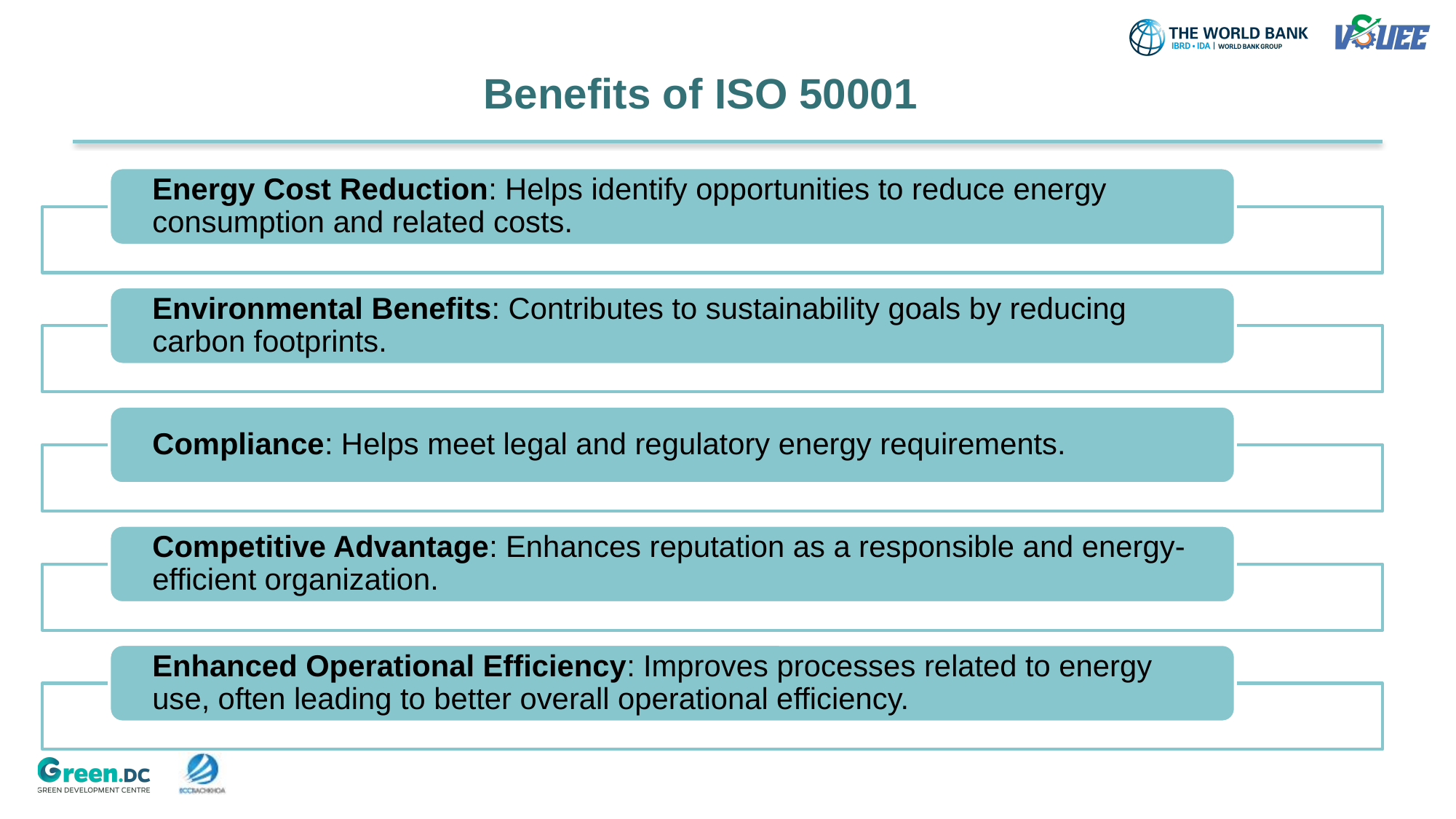

# Benefits of ISO 50001
Energy Cost Reduction: Helps identify opportunities to reduce energy consumption and related costs.
Environmental Benefits: Contributes to sustainability goals by reducing carbon footprints.
Compliance: Helps meet legal and regulatory energy requirements.
Competitive Advantage: Enhances reputation as a responsible and energy-efficient organization.
Enhanced Operational Efficiency: Improves processes related to energy use, often leading to better overall operational efficiency.